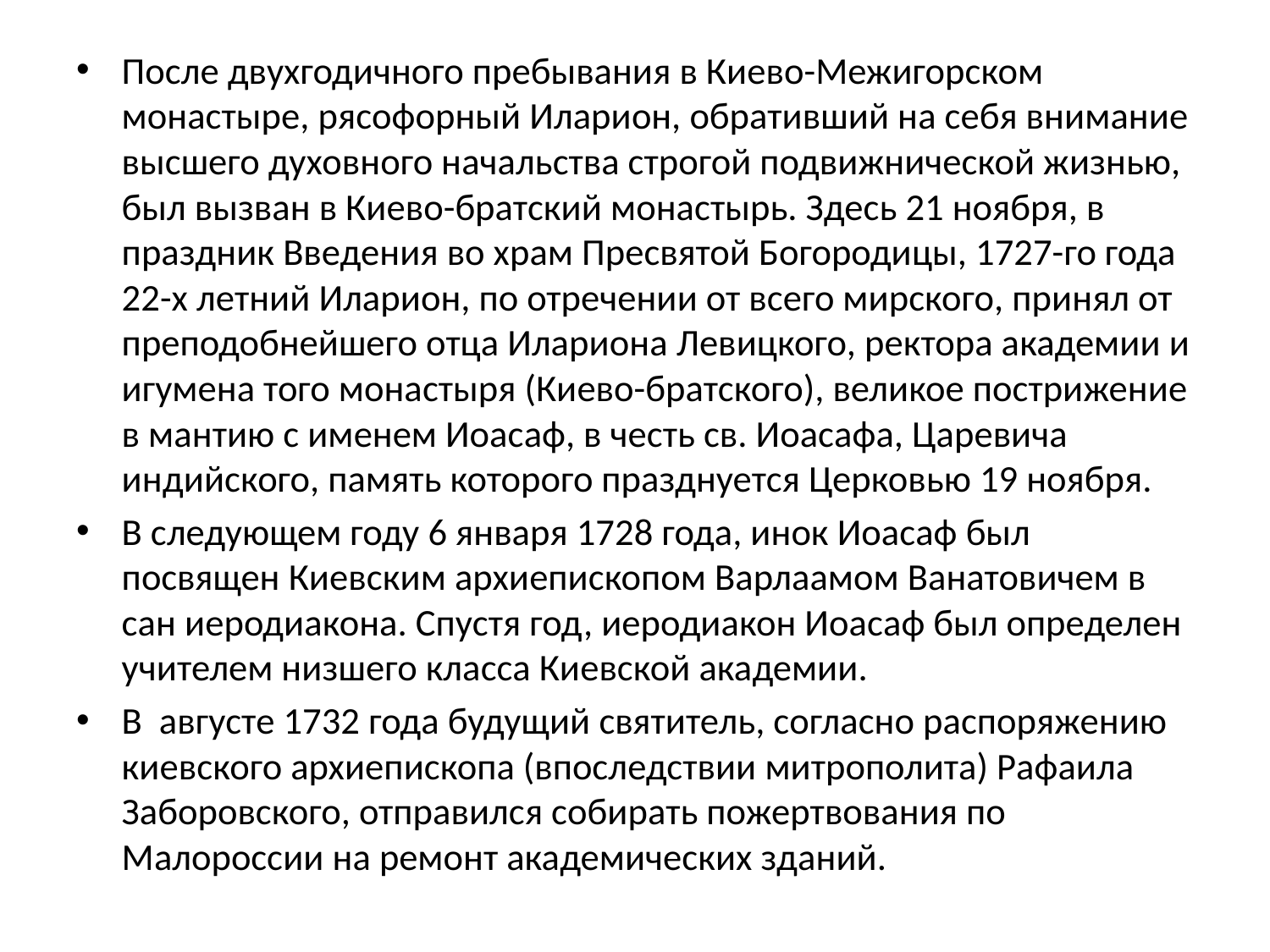

После двухгодичного пребывания в Киево-Межигорском монастыре, рясофорный Иларион, обративший на себя внимание высшего духовного начальства строгой подвижнической жизнью, был вызван в Киево-братский монастырь. Здесь 21 ноября, в праздник Введения во храм Пресвятой Богородицы, 1727-го года 22-х летний Иларион, по отречении от всего мирского, принял от преподобнейшего отца Илариона Левицкого, ректора академии и игумена того монастыря (Киево-братского), великое пострижение в мантию с именем Иоасаф, в честь св. Иоасафа, Царевича индийского, память которого празднуется Церковью 19 ноября.
В следующем году 6 января 1728 года, инок Иоасаф был посвящен Киевским архиепископом Варлаамом Ванатовичем в сан иеродиакона. Спустя год, иеродиакон Иоасаф был определен учителем низшего класса Киевской академии.
В  августе 1732 года будущий святитель, согласно распоряжению киевского архиепископа (впоследствии митрополита) Рафаила Заборовского, отправился собирать пожертвования по Малороссии на ремонт академических зданий.